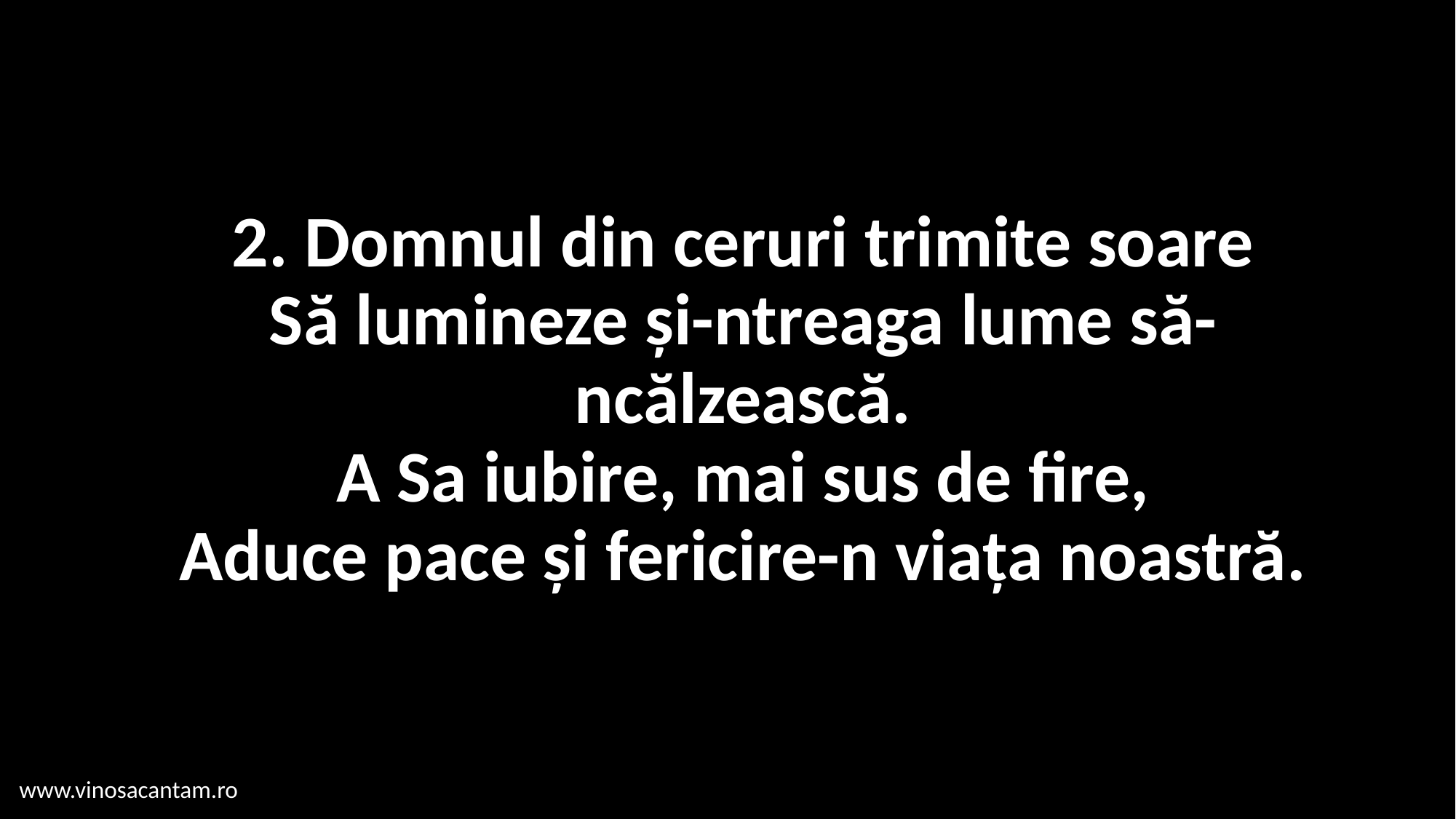

# 2. Domnul din ceruri trimite soare Să lumineze și-ntreaga lume să-ncălzească. A Sa iubire, mai sus de fire, Aduce pace și fericire-n viața noastră.
www.vinosacantam.ro